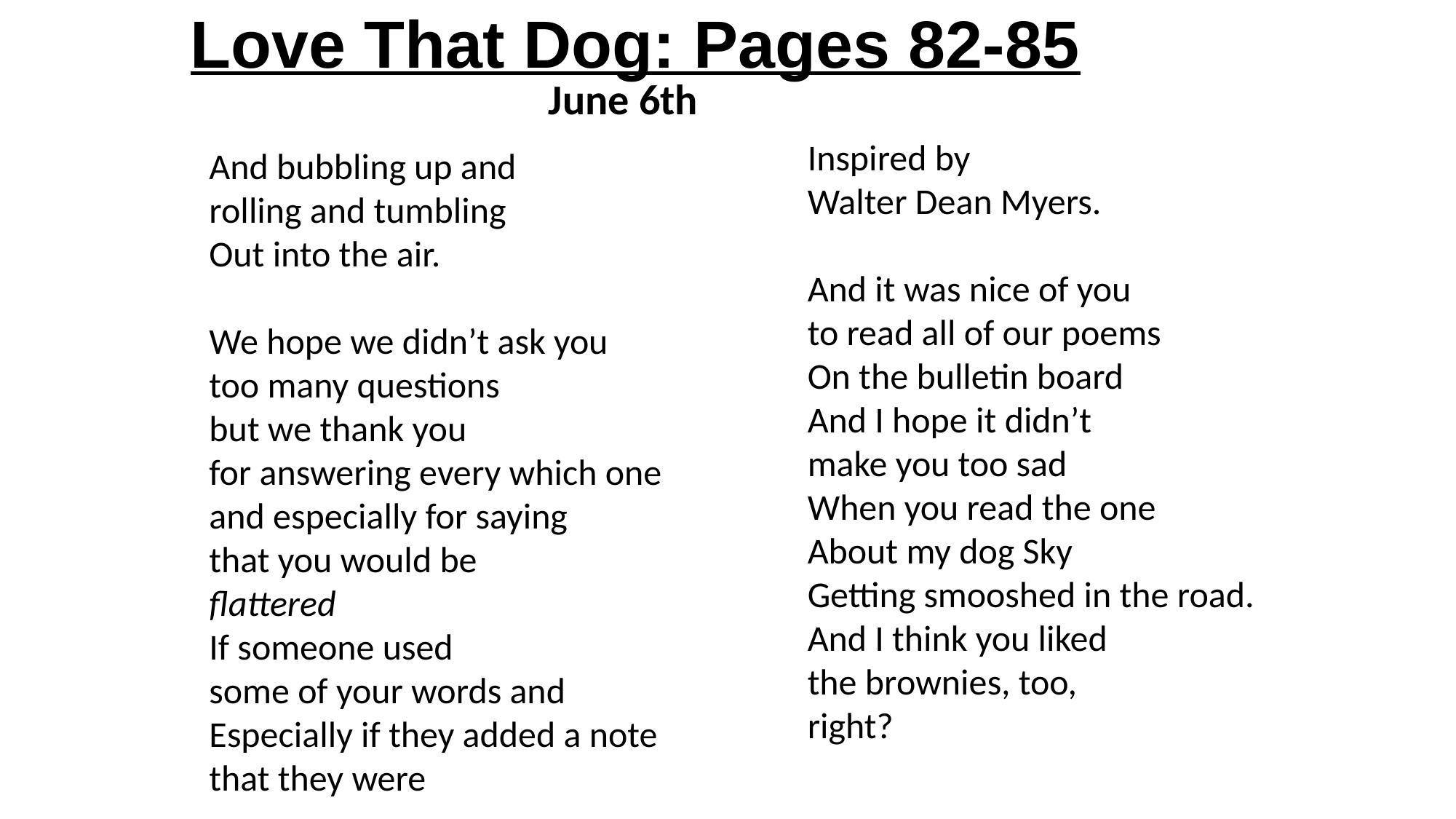

# Love That Dog: Pages 82-85
June 6th
Inspired by
Walter Dean Myers.
And it was nice of you
to read all of our poems
On the bulletin board
And I hope it didn’t
make you too sad
When you read the one
About my dog Sky
Getting smooshed in the road.
And I think you liked
the brownies, too,
right?
And bubbling up and
rolling and tumbling
Out into the air.
We hope we didn’t ask you
too many questions
but we thank you
for answering every which one
and especially for saying
that you would be
flattered
If someone used
some of your words and
Especially if they added a note that they were